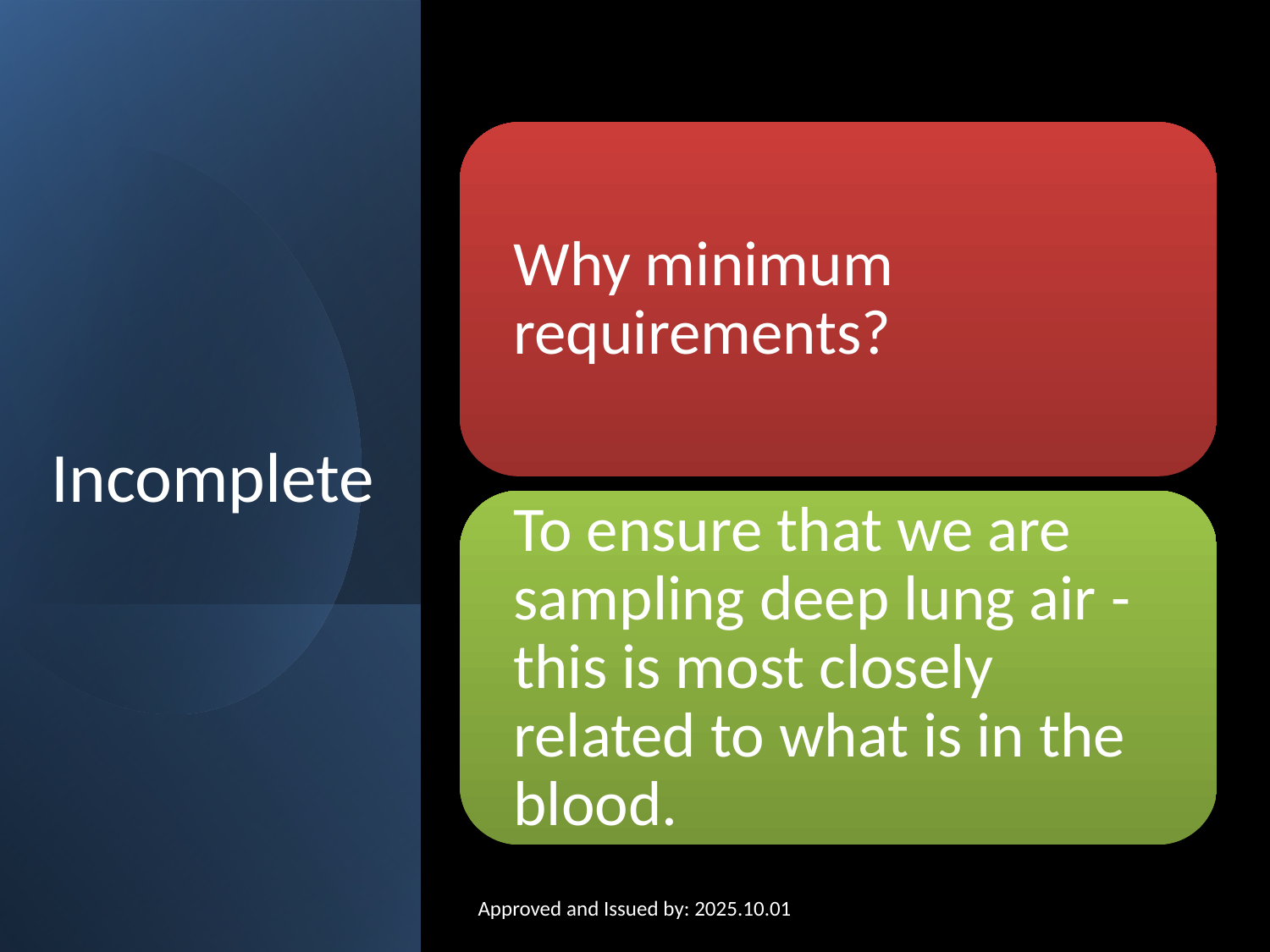

Why minimum requirements?
To ensure that we are sampling deep lung air - this is most closely related to what is in the blood.

# Incomplete

Approved and Issued by: 2025.10.01